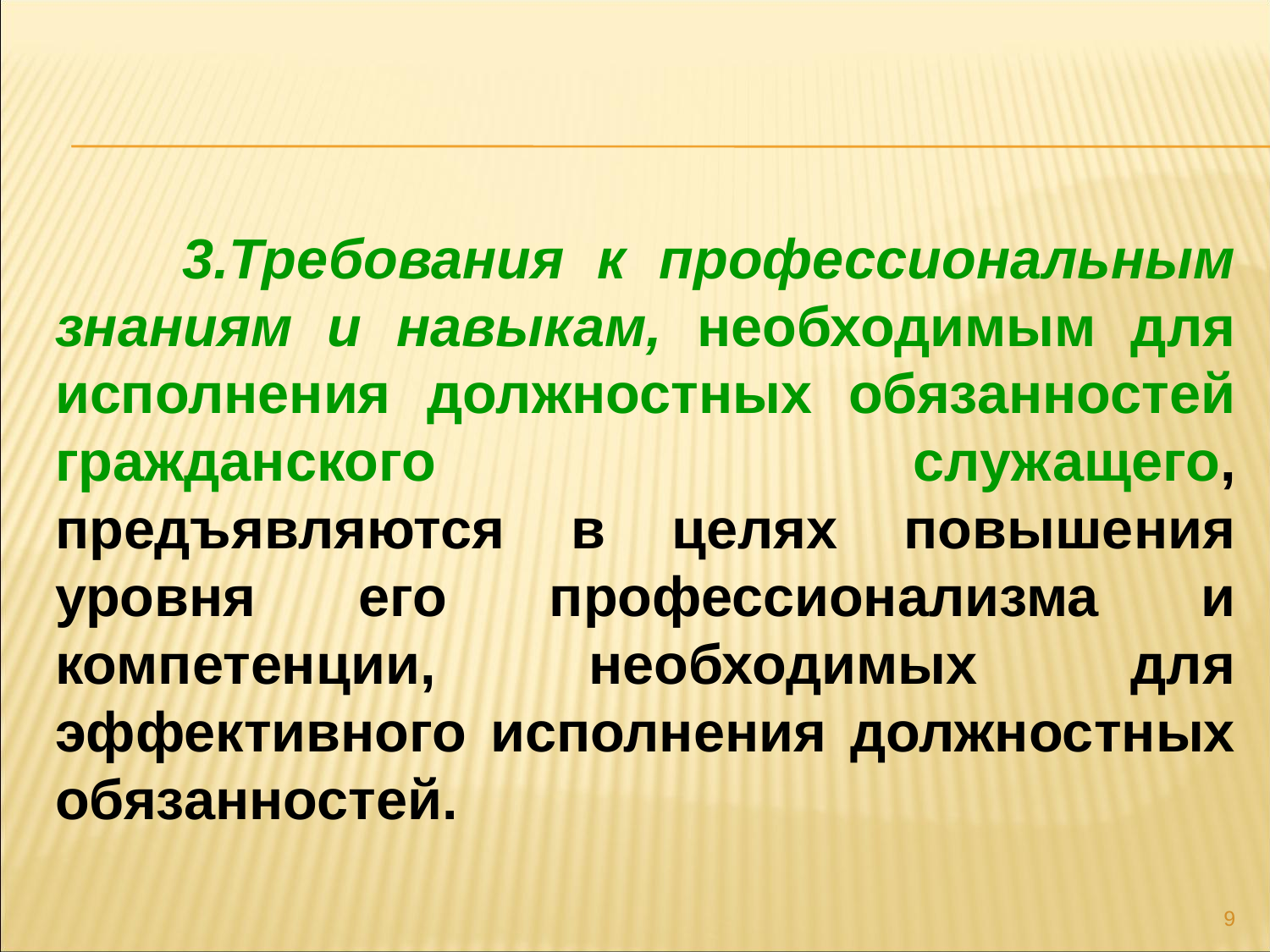

3.Требования к профессиональным знаниям и навыкам, необходимым для исполнения должностных обязанностей гражданского служащего, предъявляются в целях повышения уровня его профессионализма и компетенции, необходимых для эффективного исполнения должностных обязанностей.
9